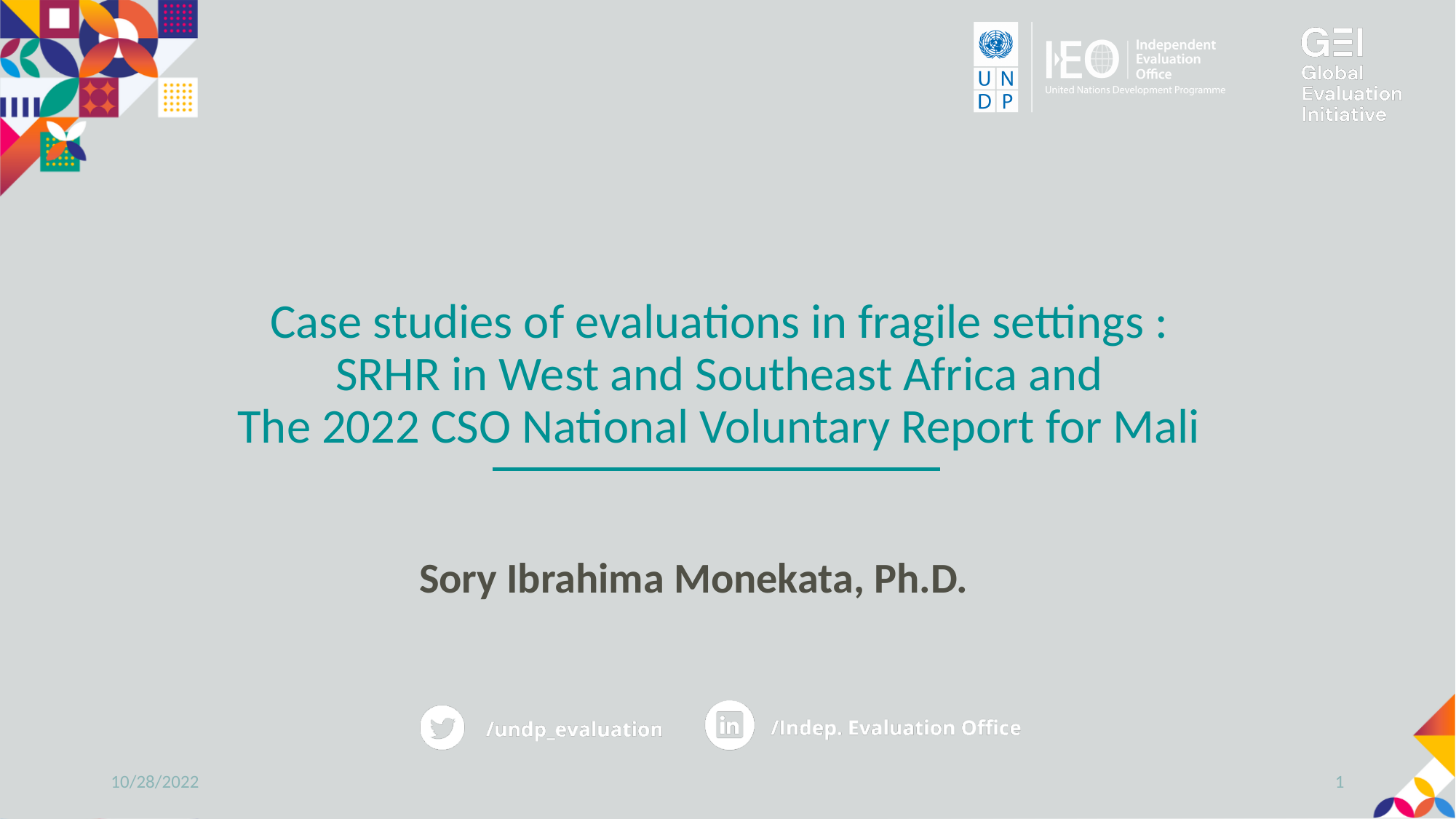

Case studies of evaluations in fragile settings :
SRHR in West and Southeast Africa and
The 2022 CSO National Voluntary Report for Mali
Sory Ibrahima Monekata, Ph.D.
10/28/2022

1